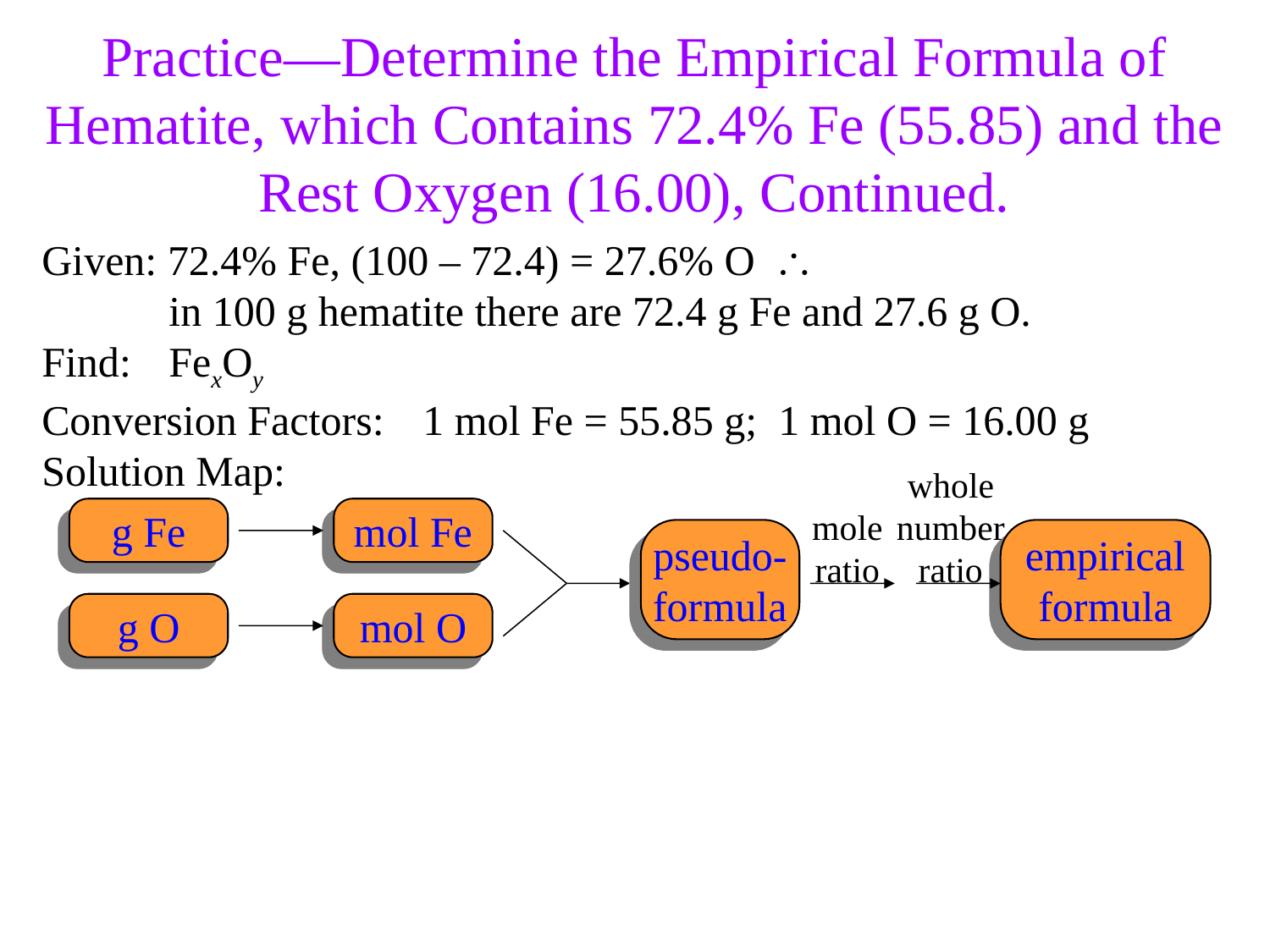

Practice—Determine the Empirical Formula of Hematite, which Contains 72.4% Fe (55.85) and the Rest Oxygen (16.00), Continued.
Given: 72.4% Fe, (100 – 72.4) = 27.6% O  ∴
	in 100 g hematite there are 72.4 g Fe and 27.6 g O.
Find: 	FexOy
Conversion Factors:	1 mol Fe = 55.85 g;  1 mol O = 16.00 g
Solution Map:
whole
number
ratio
g Fe
mol Fe
mole
ratio
pseudo-
formula
empirical
formula

g O
mol O